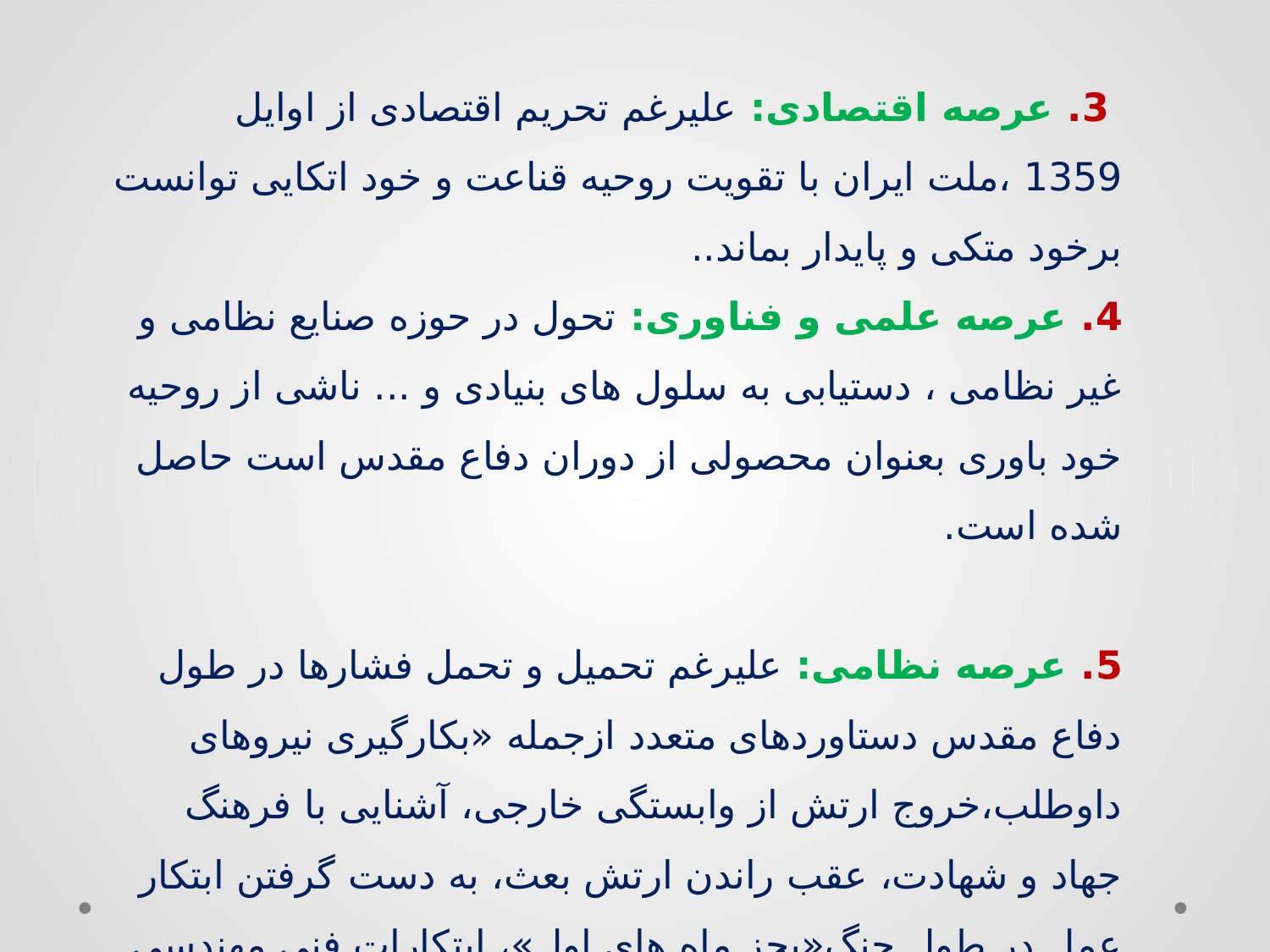

3. عرصه اقتصادی: علیرغم تحریم اقتصادی از اوایل 1359 ،ملت ایران با تقویت روحیه قناعت و خود اتکایی توانست برخود متکی و پایدار بماند..
4. عرصه علمی و فناوری: تحول در حوزه صنایع نظامی و غیر نظامی ، دستیابی به سلول های بنیادی و ... ناشی از روحیه خود باوری بعنوان محصولی از دوران دفاع مقدس است حاصل شده است.
5. عرصه نظامی: علیرغم تحمیل و تحمل فشارها در طول دفاع مقدس دستاوردهای متعدد ازجمله «بکارگیری نیروهای داوطلب،خروج ارتش از وابستگی خارجی، آشنایی با فرهنگ جهاد و شهادت، عقب راندن ارتش بعث، به دست گرفتن ابتکار عمل در طول جنگ«بجز ماه های اول»، ابتکارات فنی مهندسی و...» از دستاوردها در این عرصه بود.